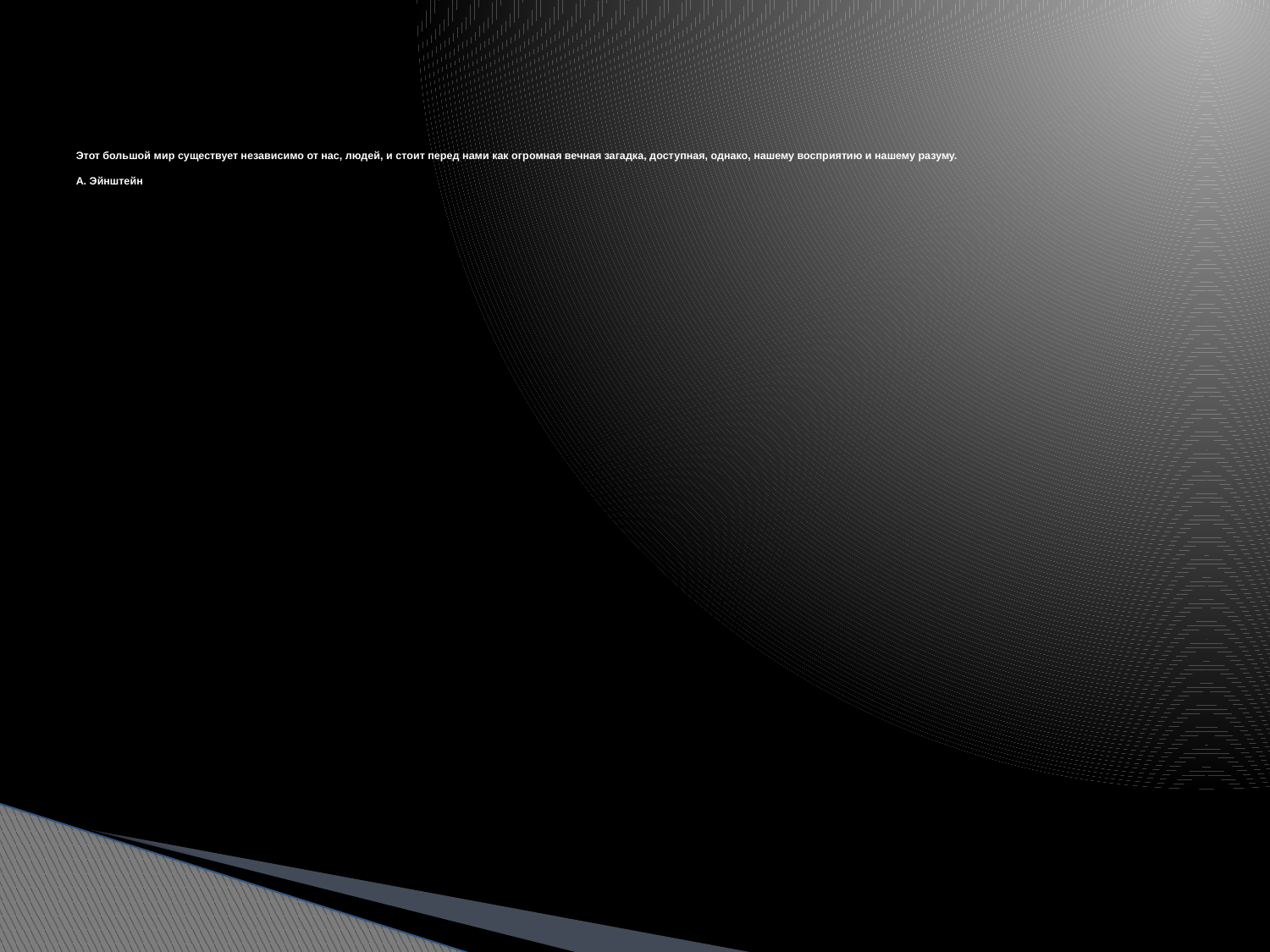

# Этот большой мир существует независимо от нас, людей, и стоит перед нами как огромная вечная загадка, доступная, однако, нашему восприятию и нашему разуму. А. Эйнштейн